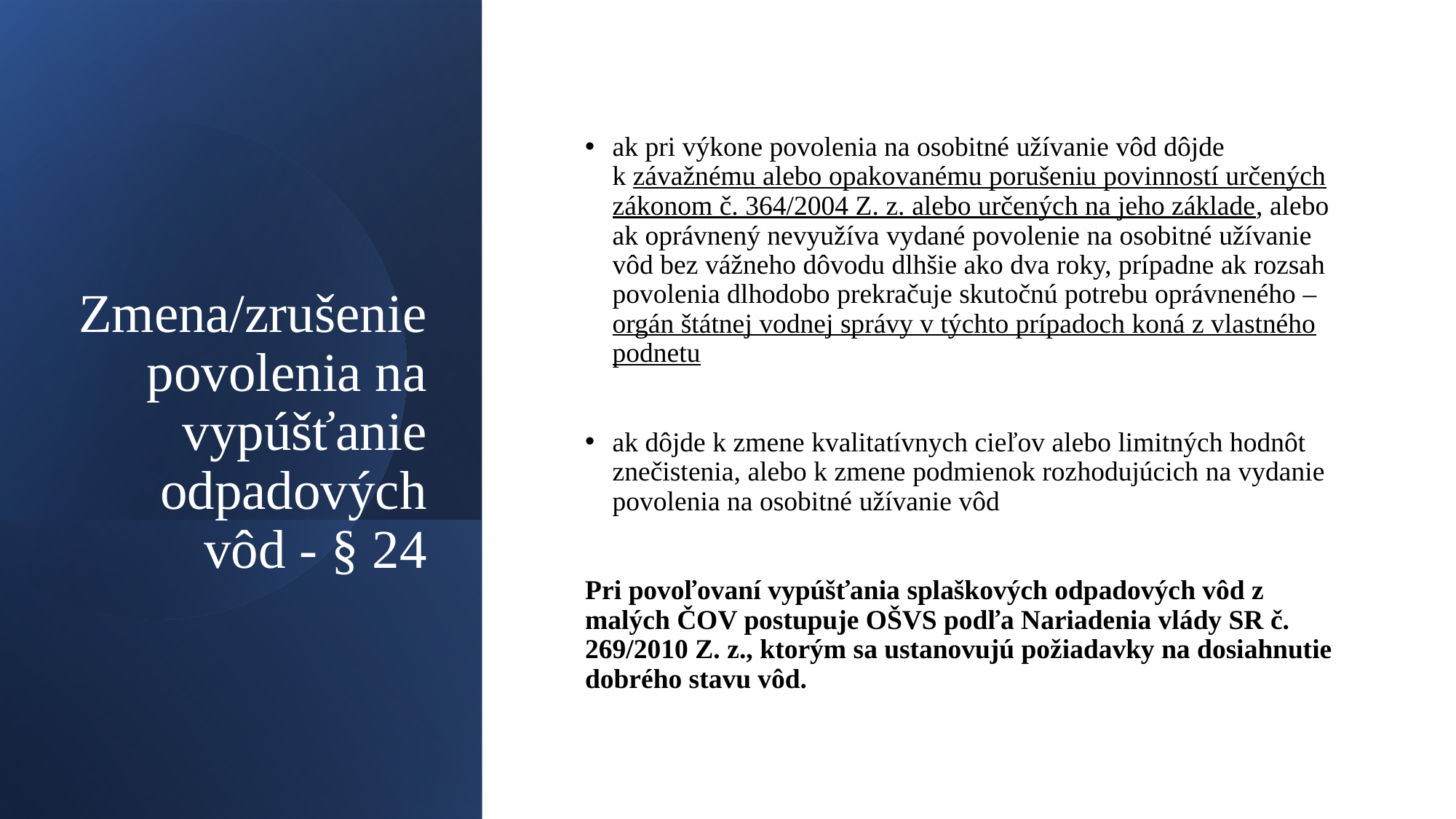

ak pri výkone povolenia na osobitné užívanie vôd dôjde k závažnému alebo opakovanému porušeniu povinností určených zákonom č. 364/2004 Z. z. alebo určených na jeho základe, alebo ak oprávnený nevyužíva vydané povolenie na osobitné užívanie vôd bez vážneho dôvodu dlhšie ako dva roky, prípadne ak rozsah povolenia dlhodobo prekračuje skutočnú potrebu oprávneného – orgán štátnej vodnej správy v týchto prípadoch koná z vlastného podnetu

ak dôjde k zmene kvalitatívnych cieľov alebo limitných hodnôt znečistenia, alebo k zmene podmienok rozhodujúcich na vydanie povolenia na osobitné užívanie vôd

Pri povoľovaní vypúšťania splaškových odpadových vôd z malých ČOV postupuje OŠVS podľa Nariadenia vlády SR č. 269/2010 Z. z., ktorým sa ustanovujú požiadavky na dosiahnutie dobrého stavu vôd.

# Zmena/zrušenie povolenia na vypúšťanie odpadových vôd - § 24